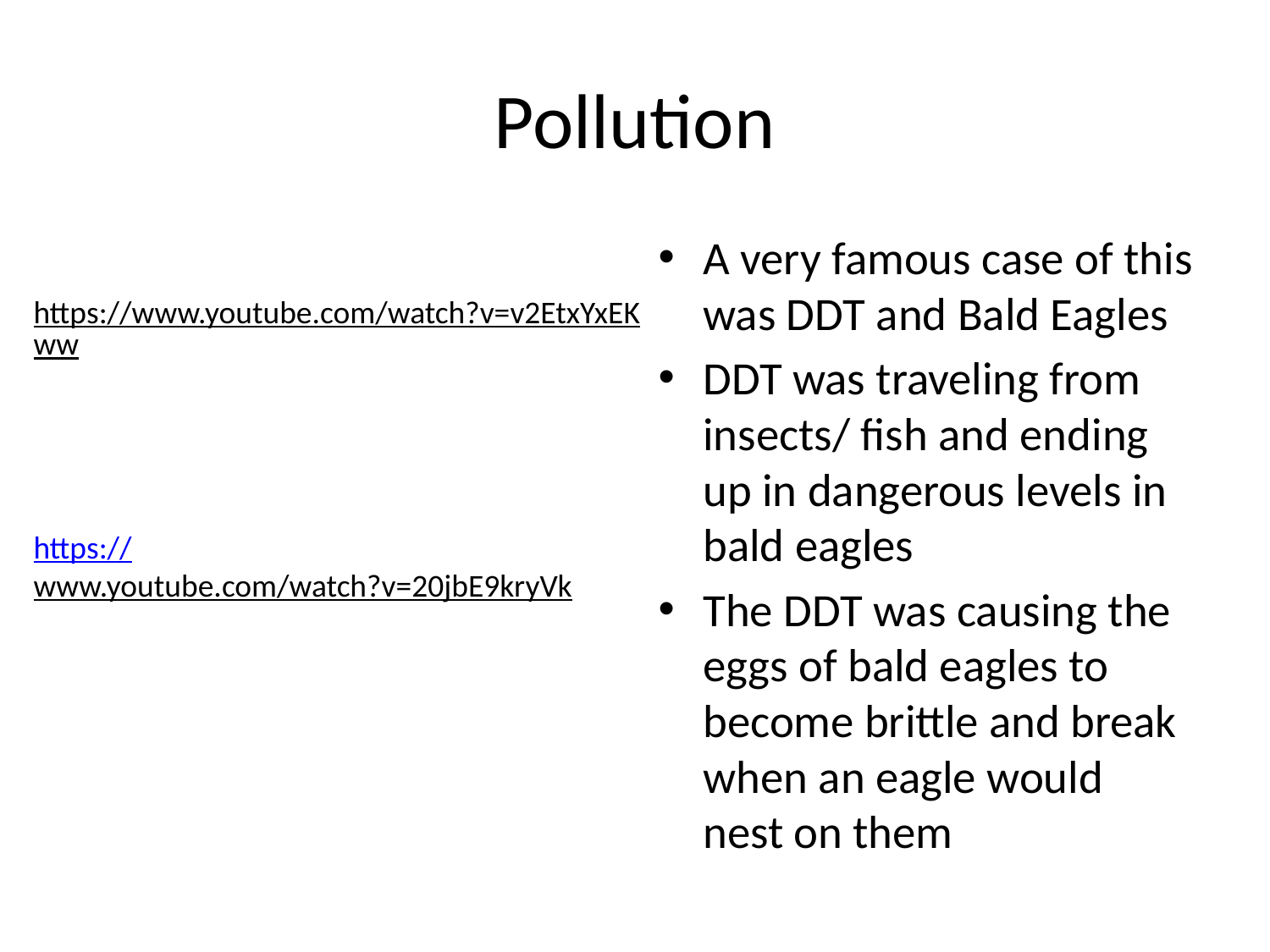

# Pollution
A very famous case of this was DDT and Bald Eagles
DDT was traveling from insects/ fish and ending up in dangerous levels in bald eagles
The DDT was causing the eggs of bald eagles to become brittle and break when an eagle would nest on them
https://www.youtube.com/watch?v=v2EtxYxEKww
https://www.youtube.com/watch?v=20jbE9kryVk